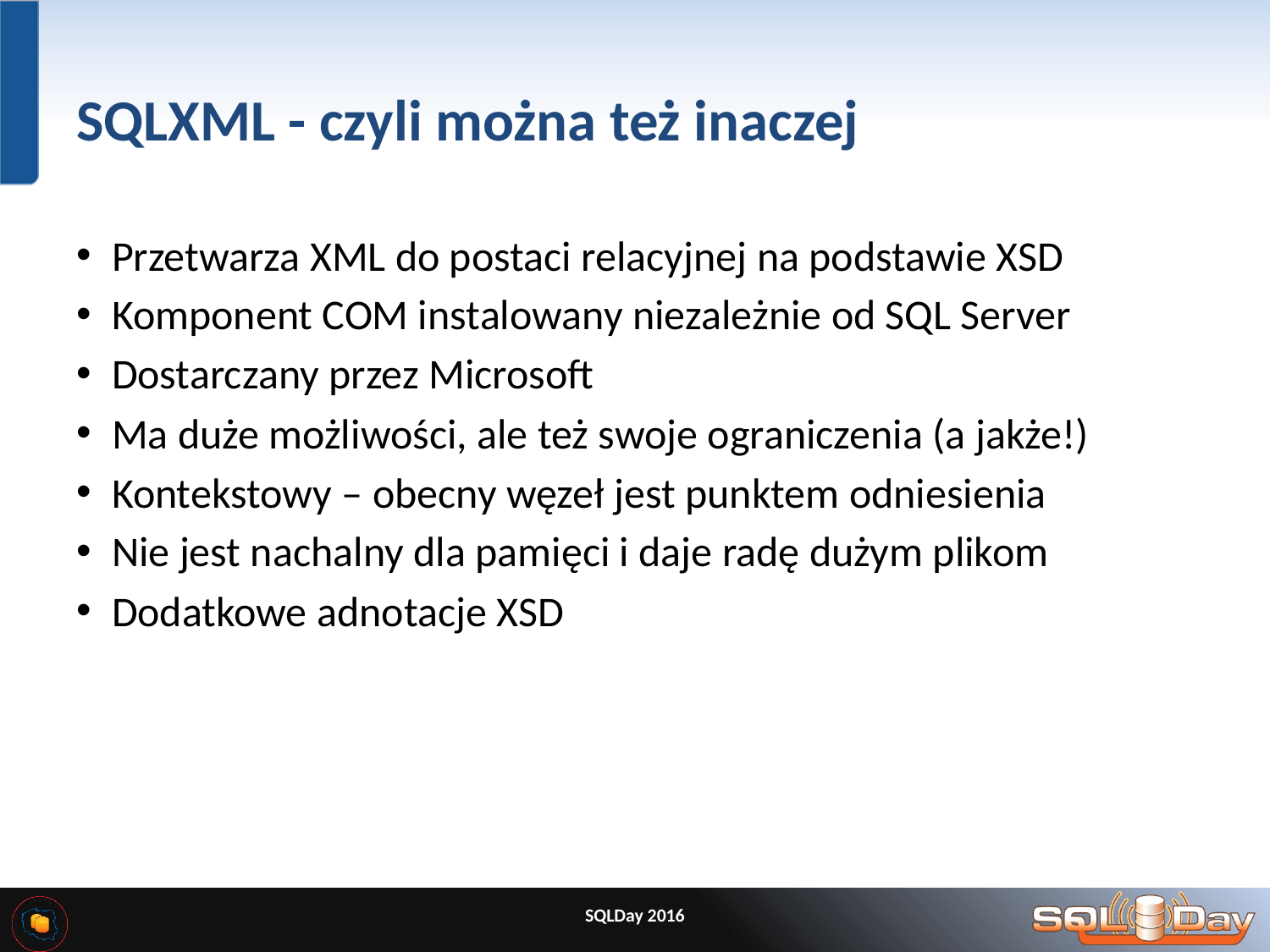

# SQLXML - czyli można też inaczej
Przetwarza XML do postaci relacyjnej na podstawie XSD
Komponent COM instalowany niezależnie od SQL Server
Dostarczany przez Microsoft
Ma duże możliwości, ale też swoje ograniczenia (a jakże!)
Kontekstowy – obecny węzeł jest punktem odniesienia
Nie jest nachalny dla pamięci i daje radę dużym plikom
Dodatkowe adnotacje XSD